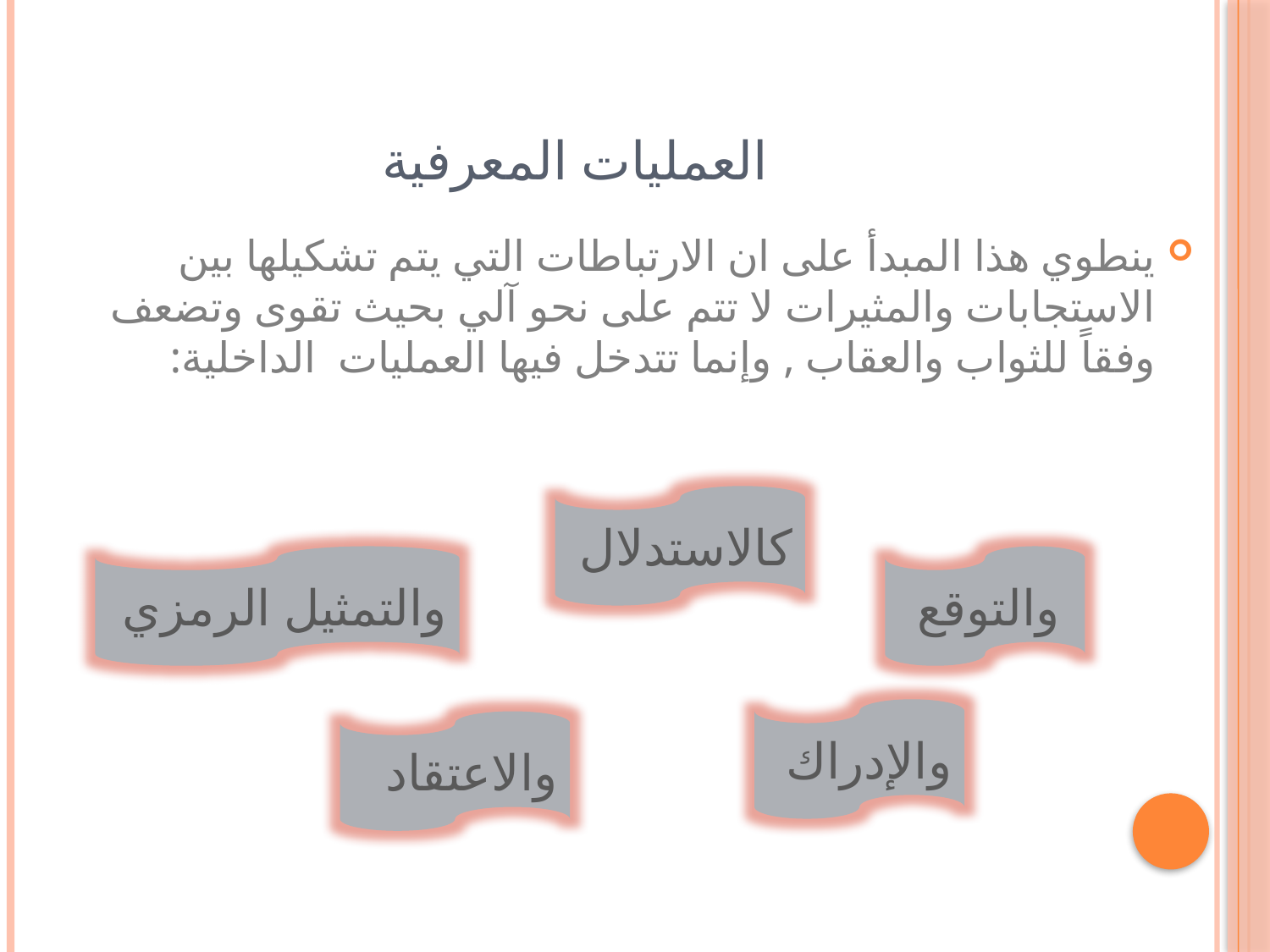

# العمليات المعرفية
ينطوي هذا المبدأ على ان الارتباطات التي يتم تشكيلها بين الاستجابات والمثيرات لا تتم على نحو آلي بحيث تقوى وتضعف وفقاً للثواب والعقاب , وإنما تتدخل فيها العمليات  الداخلية:
كالاستدلال
والتمثيل الرمزي
والتوقع
والإدراك
والاعتقاد